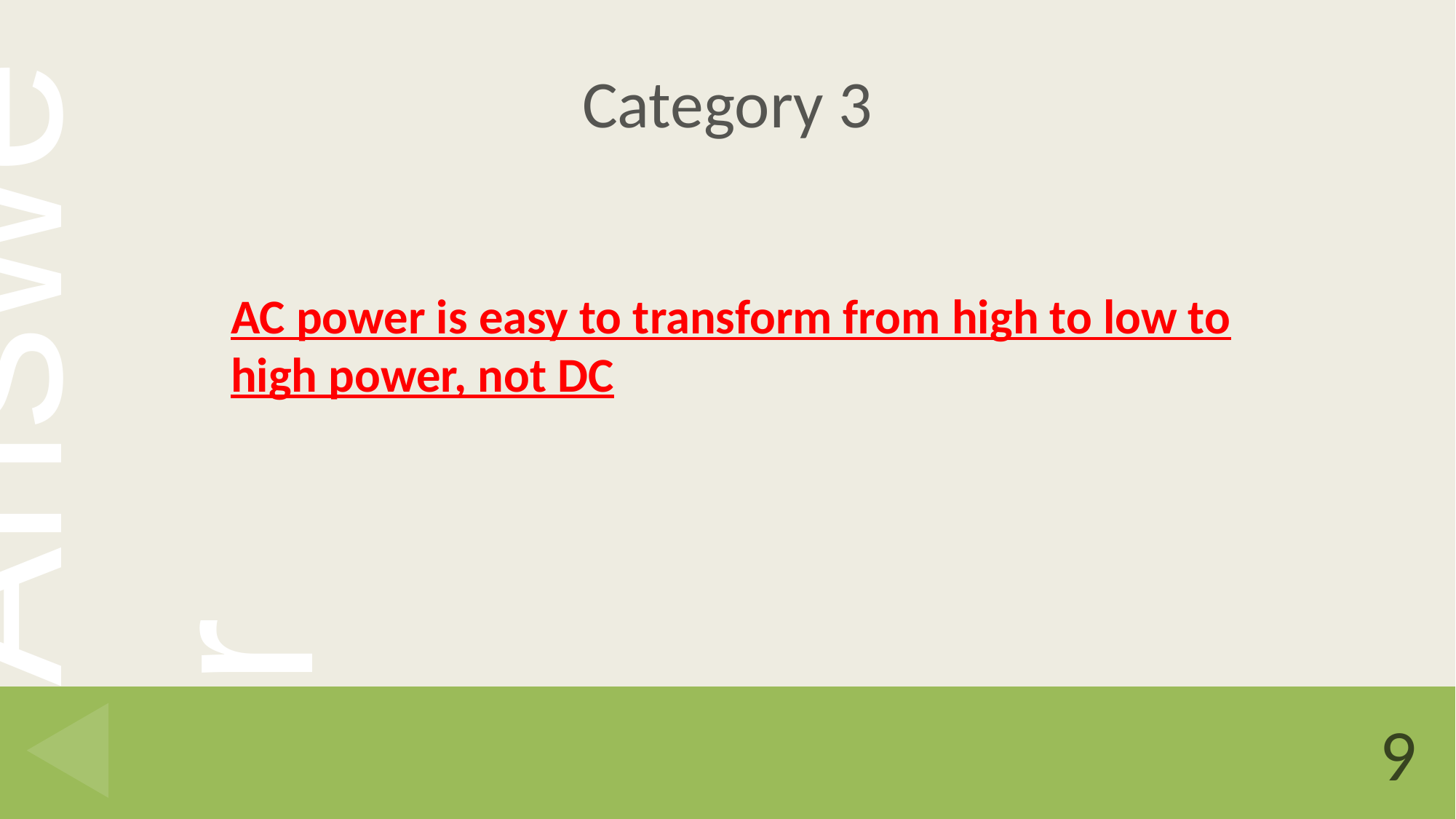

# Category 3
AC power is easy to transform from high to low to high power, not DC
9